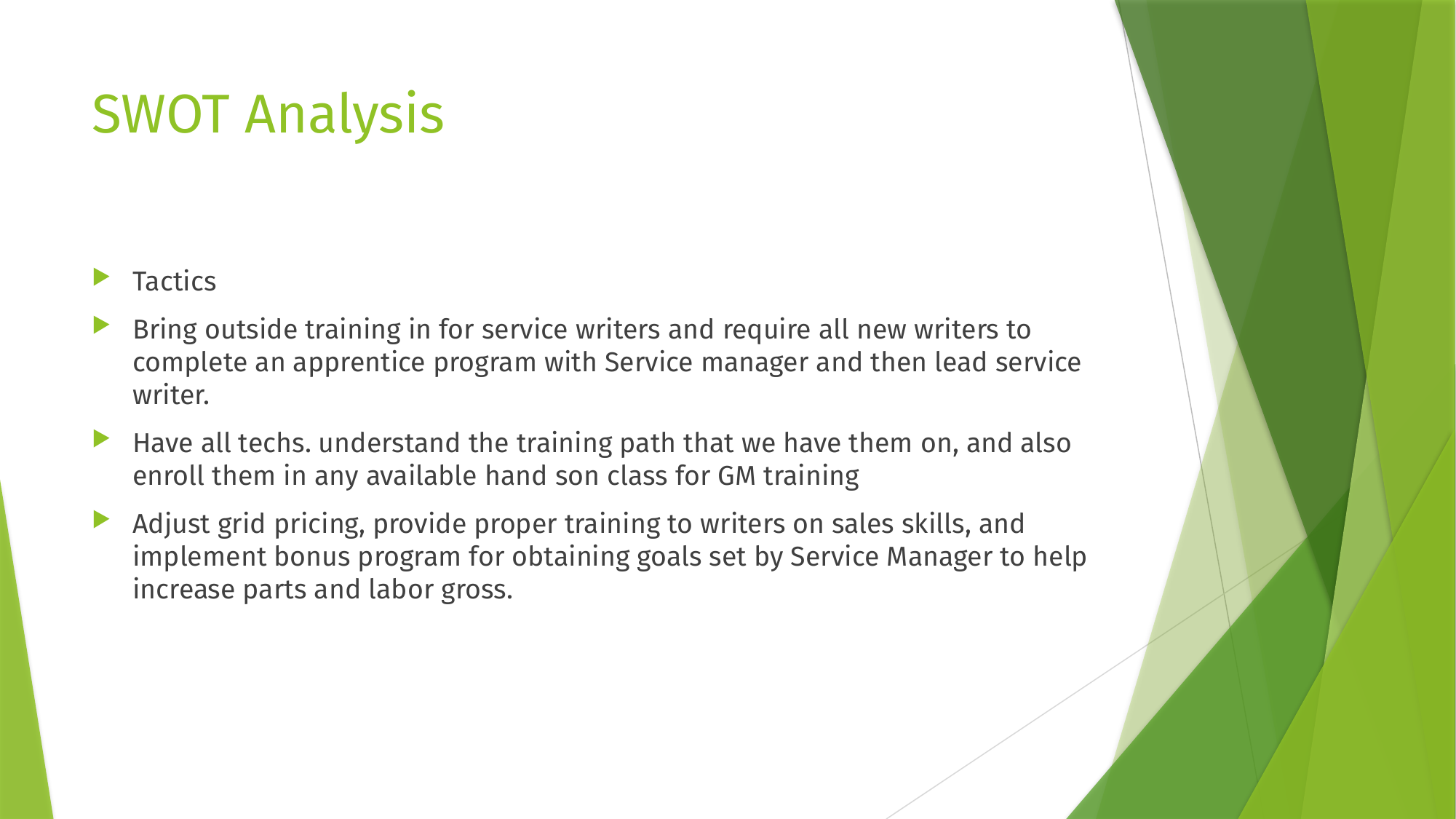

# SWOT Analysis
Tactics
Bring outside training in for service writers and require all new writers to complete an apprentice program with Service manager and then lead service writer.
Have all techs. understand the training path that we have them on, and also enroll them in any available hand son class for GM training
Adjust grid pricing, provide proper training to writers on sales skills, and implement bonus program for obtaining goals set by Service Manager to help increase parts and labor gross.